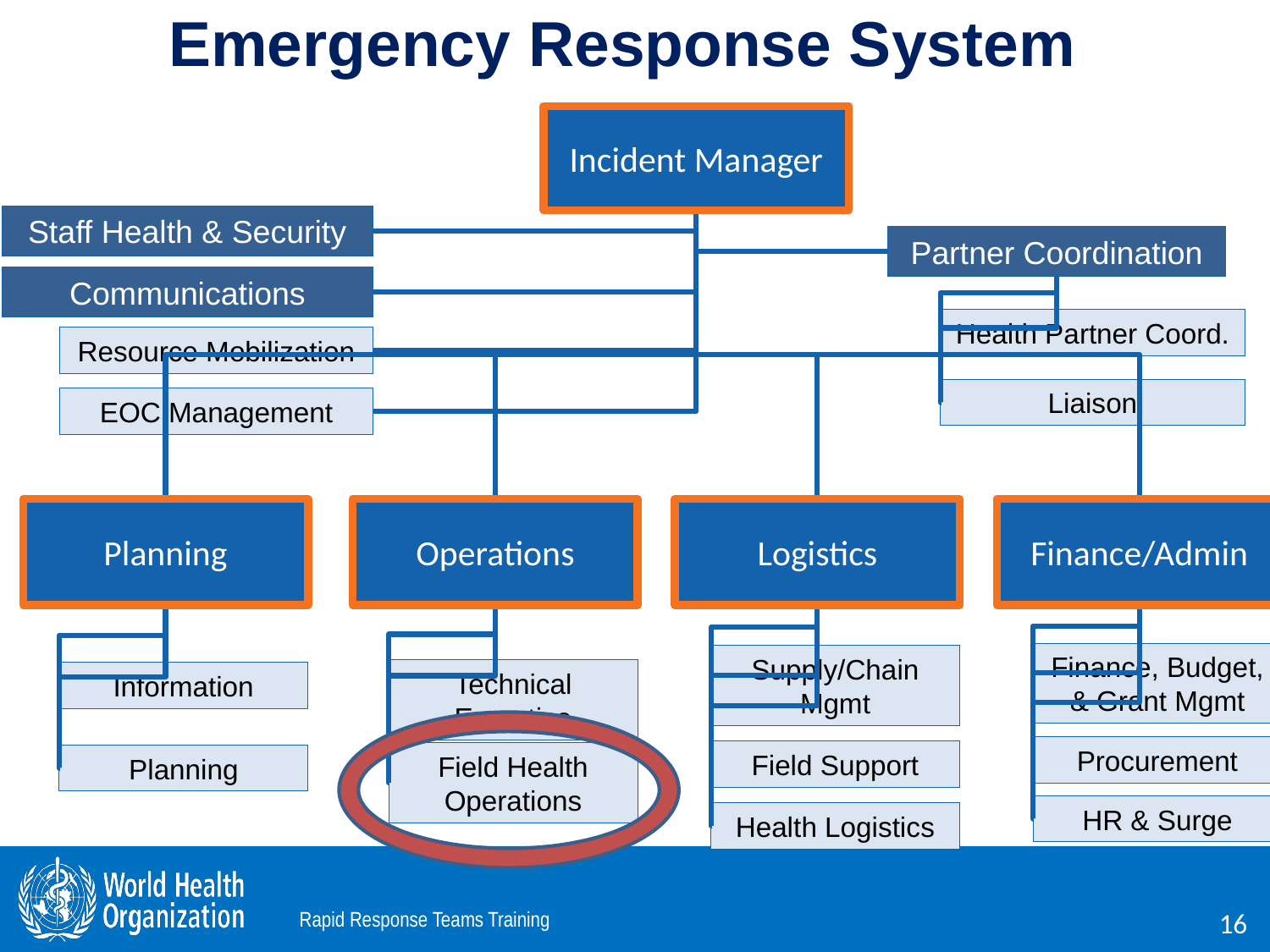

Emergency Response System
Incident Manager
Staff Health & Security
Partner Coordination
Communications
Health Partner Coord.
Resource Mobilization
Liaison
EOC Management
Operations
Logistics
Finance/Admin
Planning
Finance, Budget, & Grant Mgmt
Supply/Chain Mgmt
Technical Expertise
Information

Procurement
Field Support
Field Health Operations
Planning
HR & Surge
Health Logistics